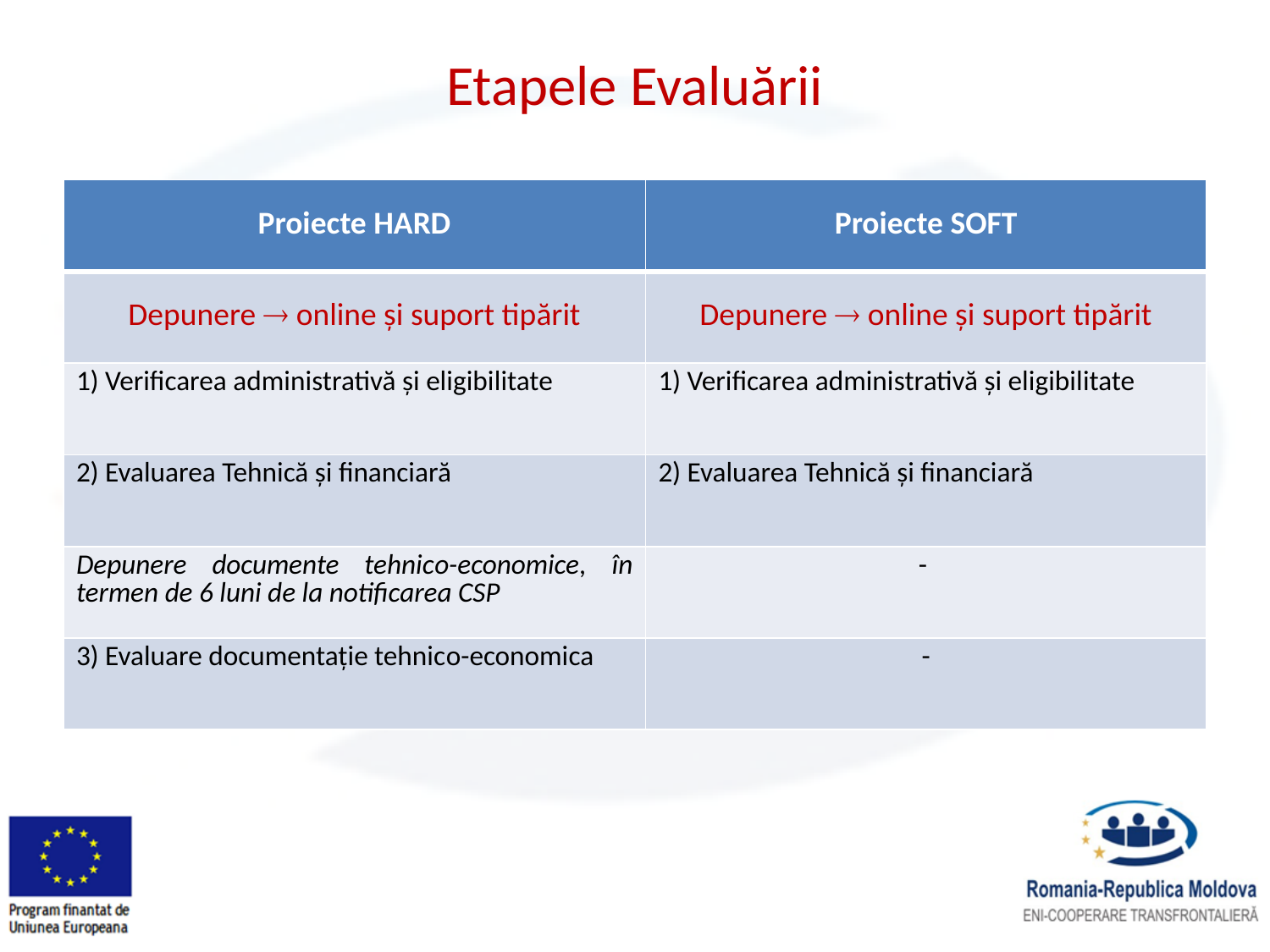

# Etapele Evaluării
| Proiecte HARD | Proiecte SOFT |
| --- | --- |
| Depunere → online şi suport tipărit | Depunere → online şi suport tipărit |
| 1) Verificarea administrativă şi eligibilitate | 1) Verificarea administrativă şi eligibilitate |
| 2) Evaluarea Tehnică şi financiară | 2) Evaluarea Tehnică şi financiară |
| Depunere documente tehnico-economice, în termen de 6 luni de la notificarea CSP | - |
| 3) Evaluare documentaţie tehnico-economica | - |